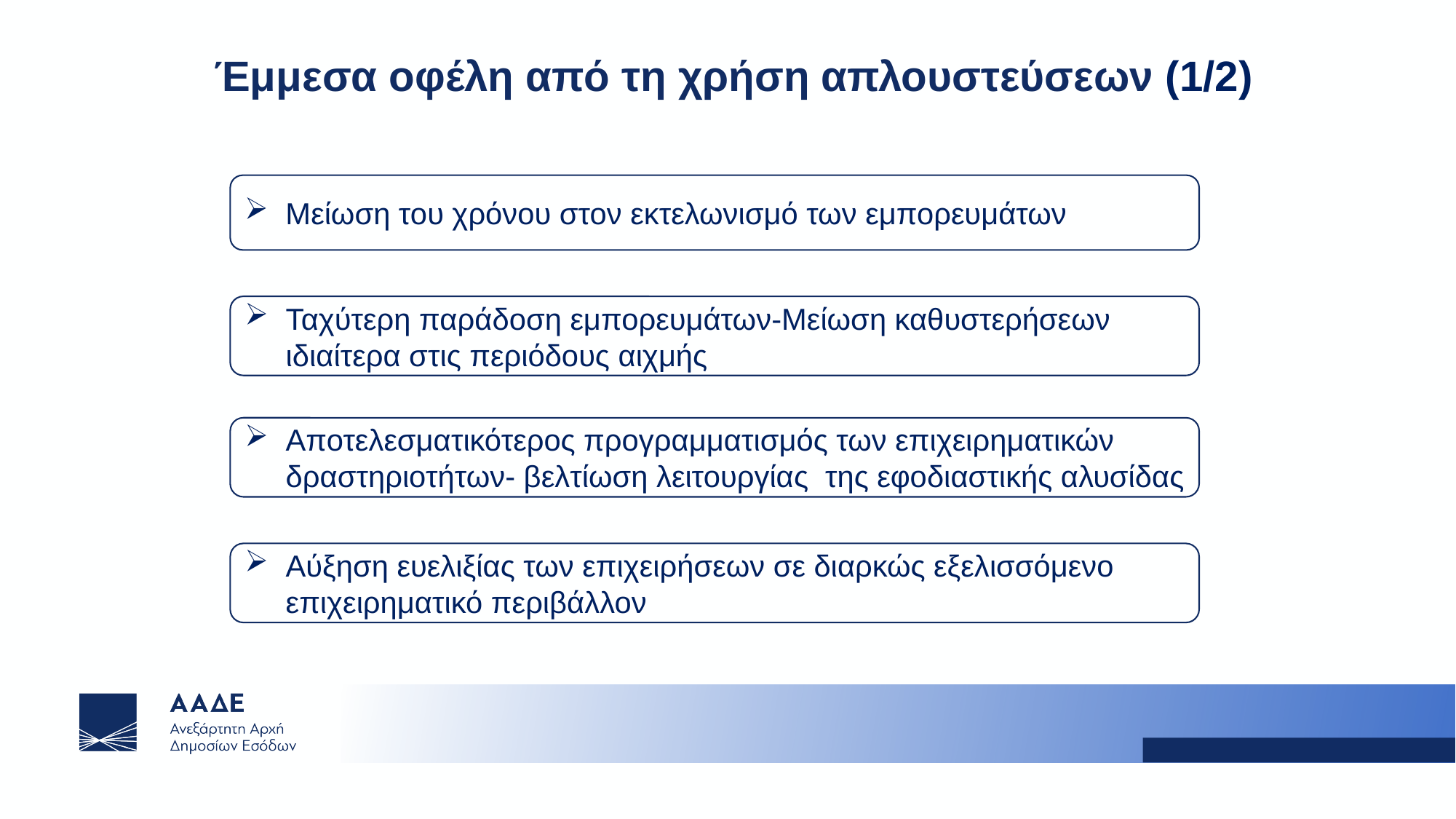

# Έμμεσα οφέλη από τη χρήση απλουστεύσεων (1/2)
Μείωση του χρόνου στον εκτελωνισμό των εμπορευμάτων

Ταχύτερη παράδοση εμπορευμάτων-Μείωση καθυστερήσεων ιδιαίτερα στις περιόδους αιχμής
Αποτελεσματικότερος προγραμματισμός των επιχειρηματικών δραστηριοτήτων- βελτίωση λειτουργίας  της εφοδιαστικής αλυσίδας
Αύξηση ευελιξίας των επιχειρήσεων σε διαρκώς εξελισσόμενο επιχειρηματικό περιβάλλον